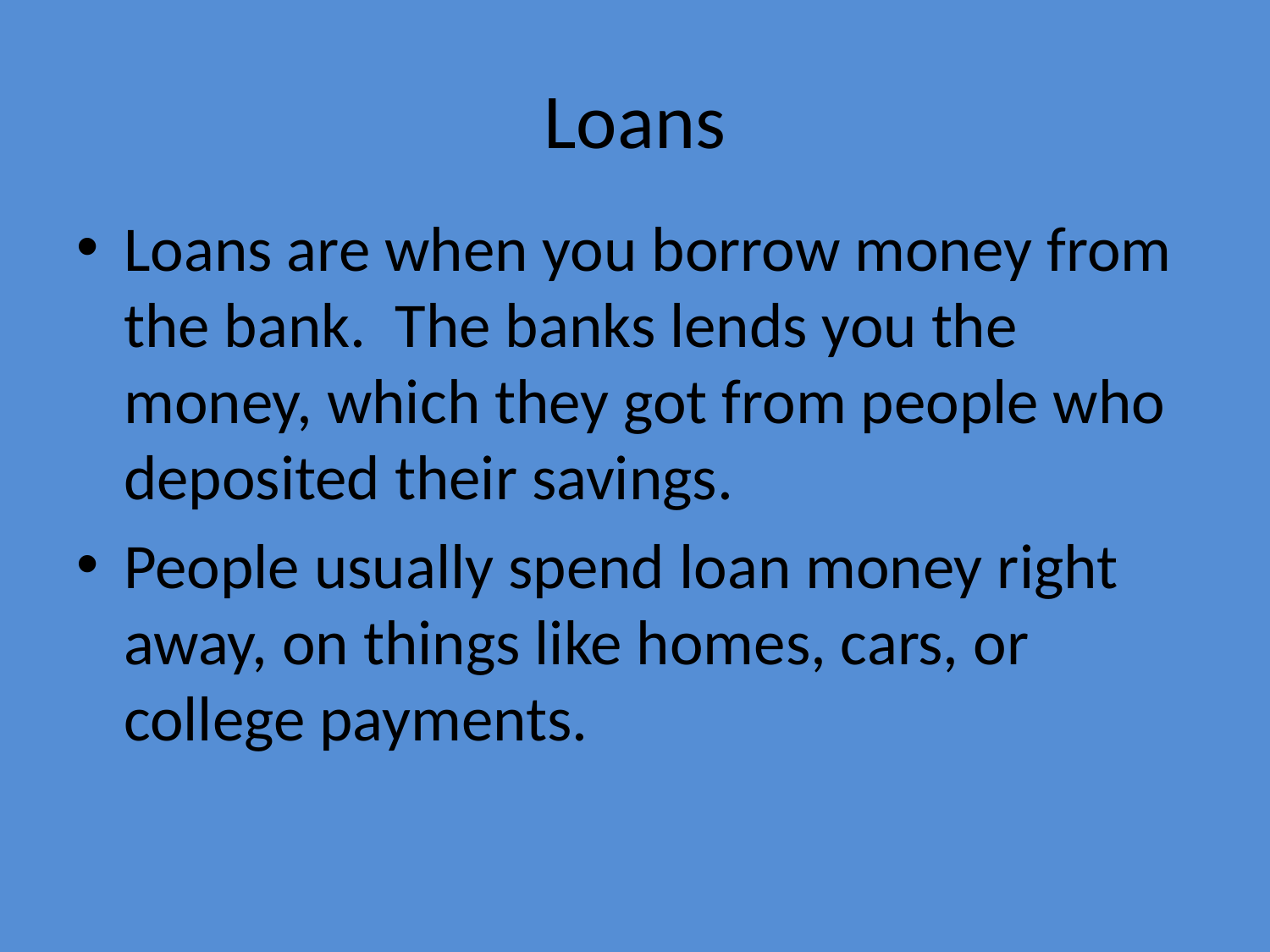

# Loans
Loans are when you borrow money from the bank.  The banks lends you the money, which they got from people who deposited their savings.
People usually spend loan money right away, on things like homes, cars, or college payments.